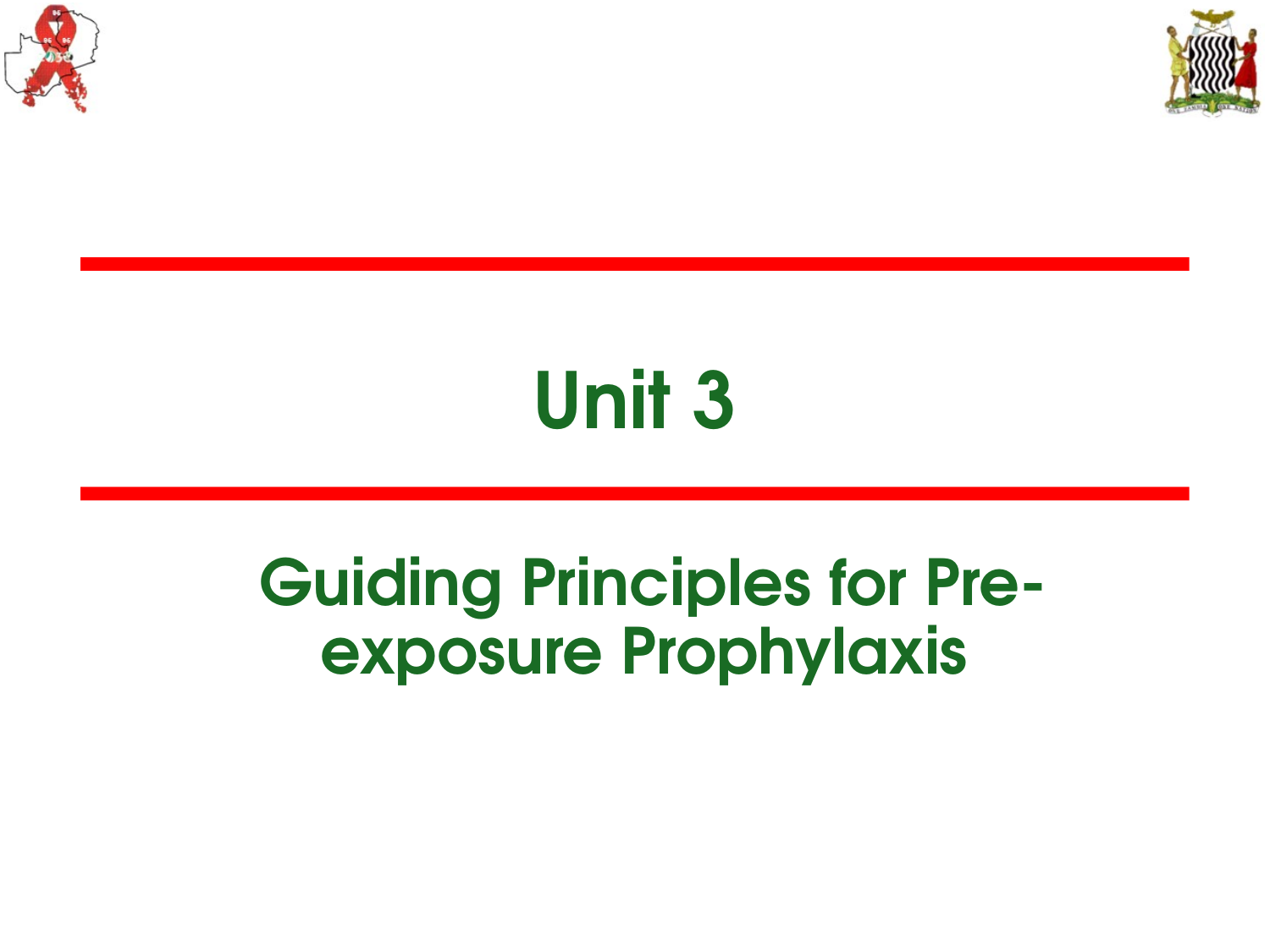

# Unit 3
Guiding Principles for Pre-exposure Prophylaxis